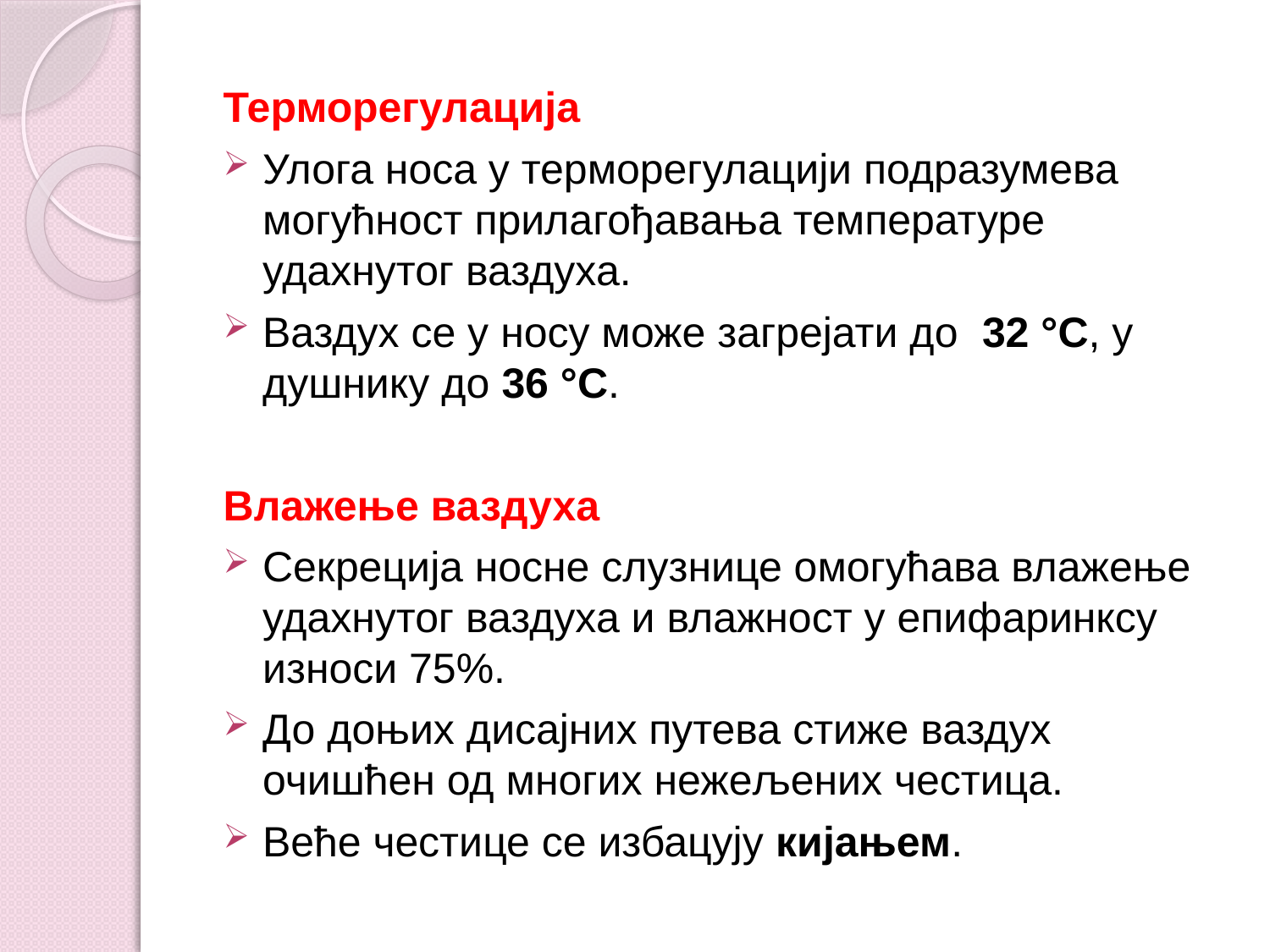

Терморегулација
Улога носа у терморегулацији подразумева могућност прилагођавања температуре удахнутог ваздуха.
Ваздух се у носу може загрејати до  32 °С, у душнику до 36 °С.

Влажење ваздуха
Секреција носне слузнице омогућава влажење удахнутог ваздуха и влажност у епифаринксу износи 75%.
До доњих дисајних путева стиже ваздух очишћен од многих нежељених честица.
Веће честице се избацују кијањем.